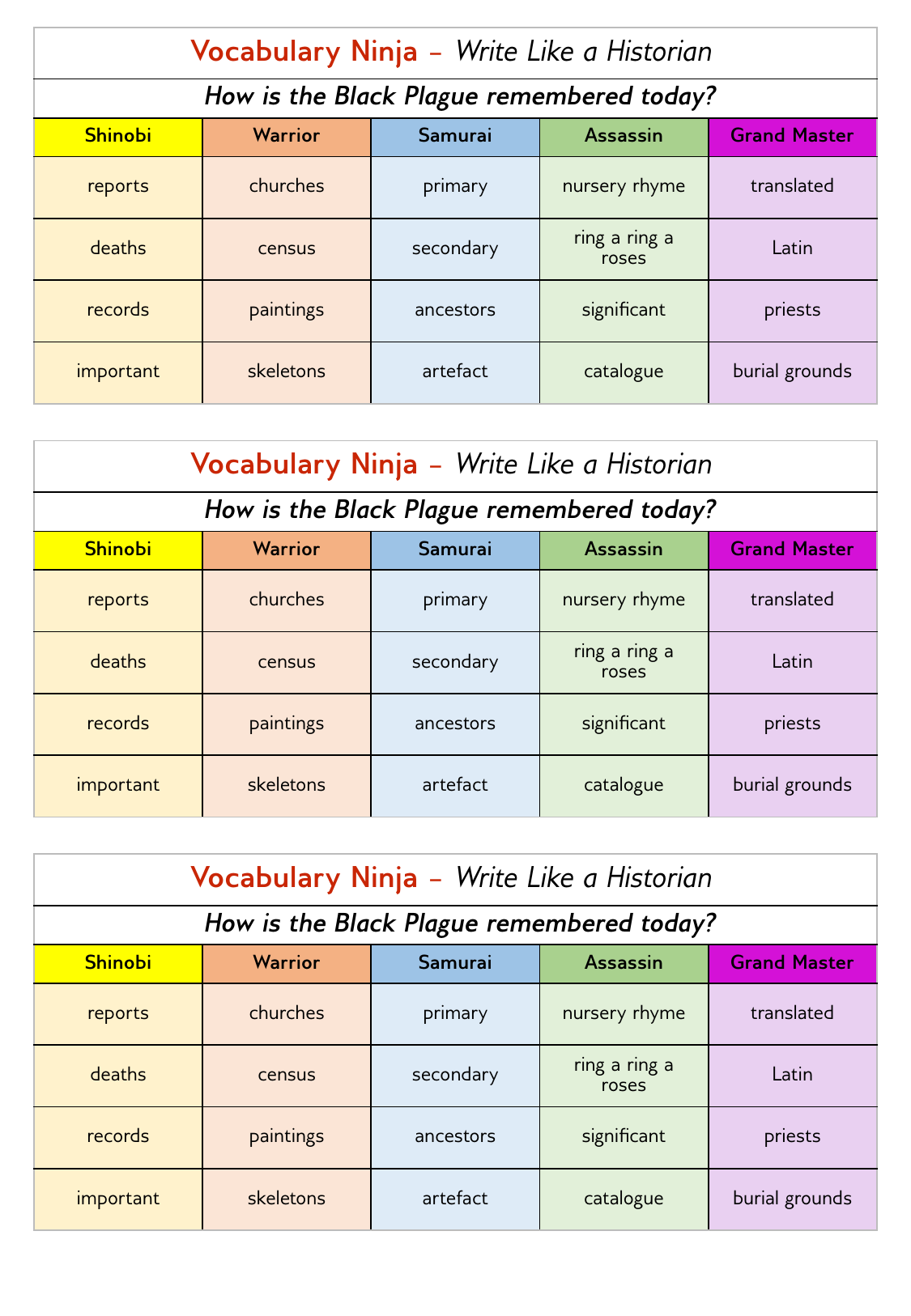

| Vocabulary Ninja – Write Like a Historian |  |  |  |  |
| --- | --- | --- | --- | --- |
| How is the Black Plague remembered today? |  |  |  |  |
| Shinobi | Warrior | Samurai | Assassin | Grand Master |
| reports | churches | primary | nursery rhyme | translated |
| deaths | census | secondary | ring a ring a roses | Latin |
| records | paintings | ancestors | significant | priests |
| important | skeletons | artefact | catalogue | burial grounds |
| Vocabulary Ninja – Write Like a Historian |  |  |  |  |
| --- | --- | --- | --- | --- |
| How is the Black Plague remembered today? |  |  |  |  |
| Shinobi | Warrior | Samurai | Assassin | Grand Master |
| reports | churches | primary | nursery rhyme | translated |
| deaths | census | secondary | ring a ring a roses | Latin |
| records | paintings | ancestors | significant | priests |
| important | skeletons | artefact | catalogue | burial grounds |
| Vocabulary Ninja – Write Like a Historian |  |  |  |  |
| --- | --- | --- | --- | --- |
| How is the Black Plague remembered today? |  |  |  |  |
| Shinobi | Warrior | Samurai | Assassin | Grand Master |
| reports | churches | primary | nursery rhyme | translated |
| deaths | census | secondary | ring a ring a roses | Latin |
| records | paintings | ancestors | significant | priests |
| important | skeletons | artefact | catalogue | burial grounds |